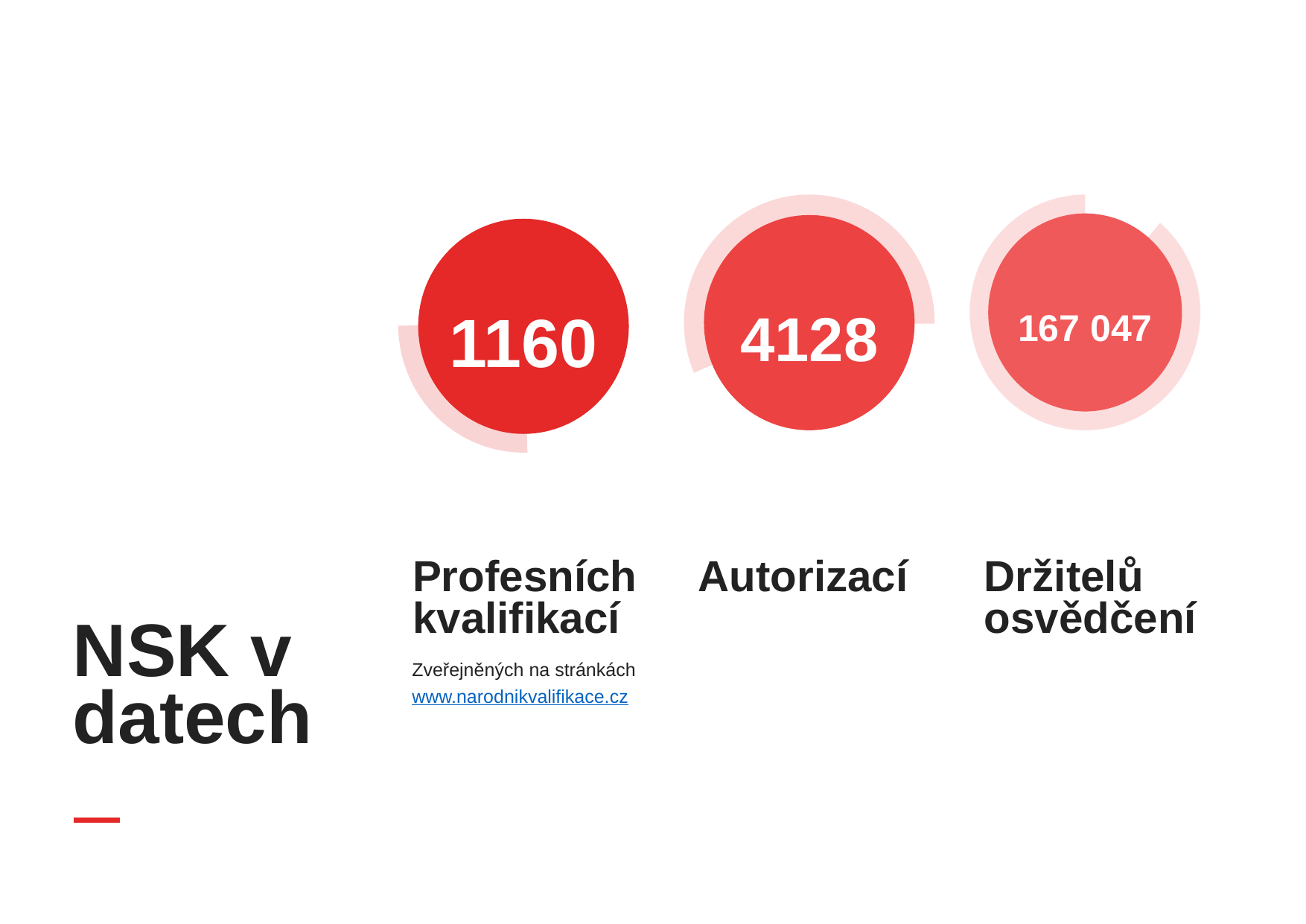

4128

167 047

1160
Profesních kvalifikací

Zveřejněných na stránkách www.narodnikvalifikace.cz
Autorizací

Držitelů osvědčení

# NSK v datech